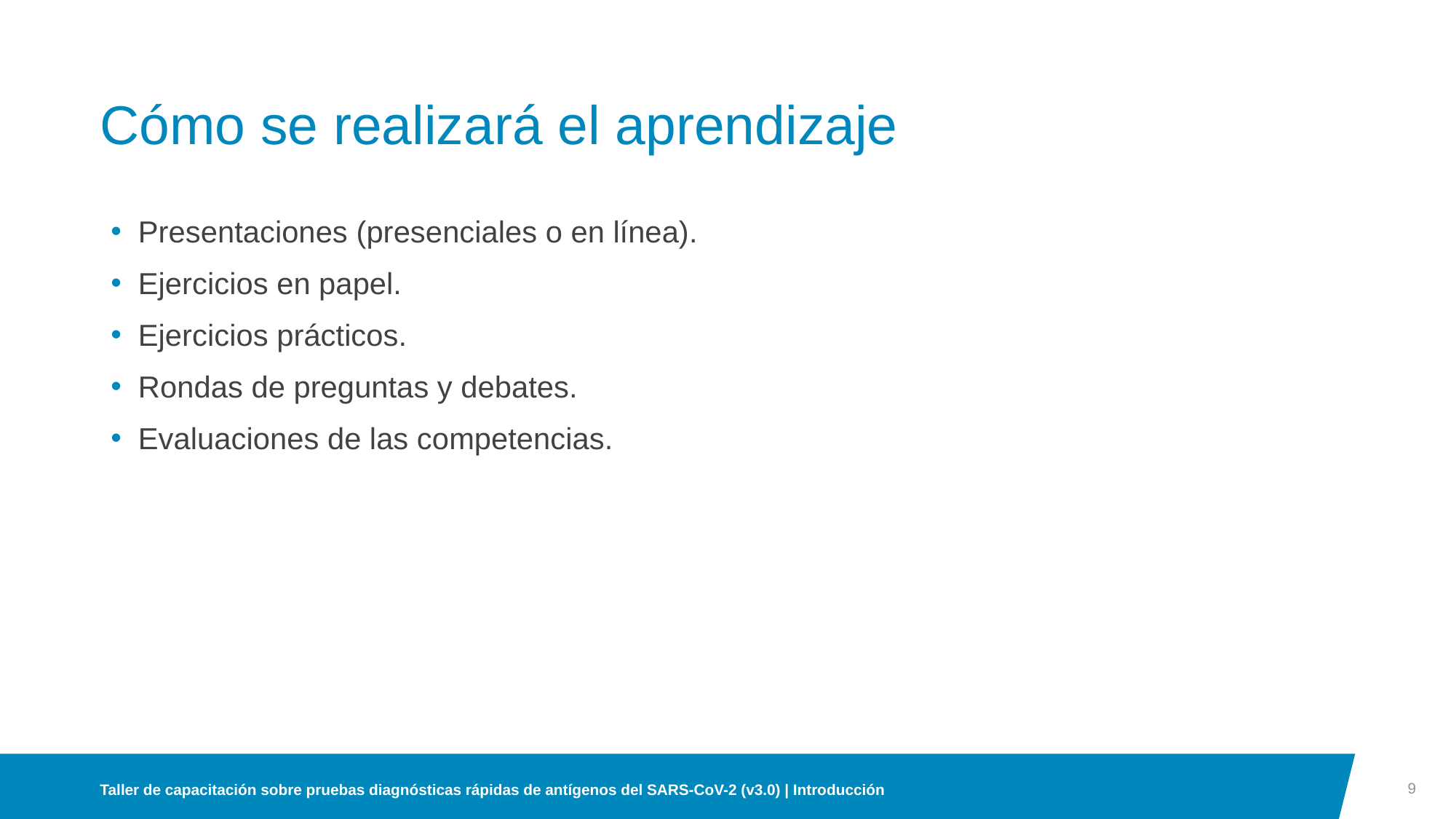

# Cómo se realizará el aprendizaje
Presentaciones (presenciales o en línea).
Ejercicios en papel.
Ejercicios prácticos.
Rondas de preguntas y debates.
Evaluaciones de las competencias.

9
Taller de capacitación sobre pruebas diagnósticas rápidas de antígenos del SARS-CoV-2 (v3.0) | Introducción